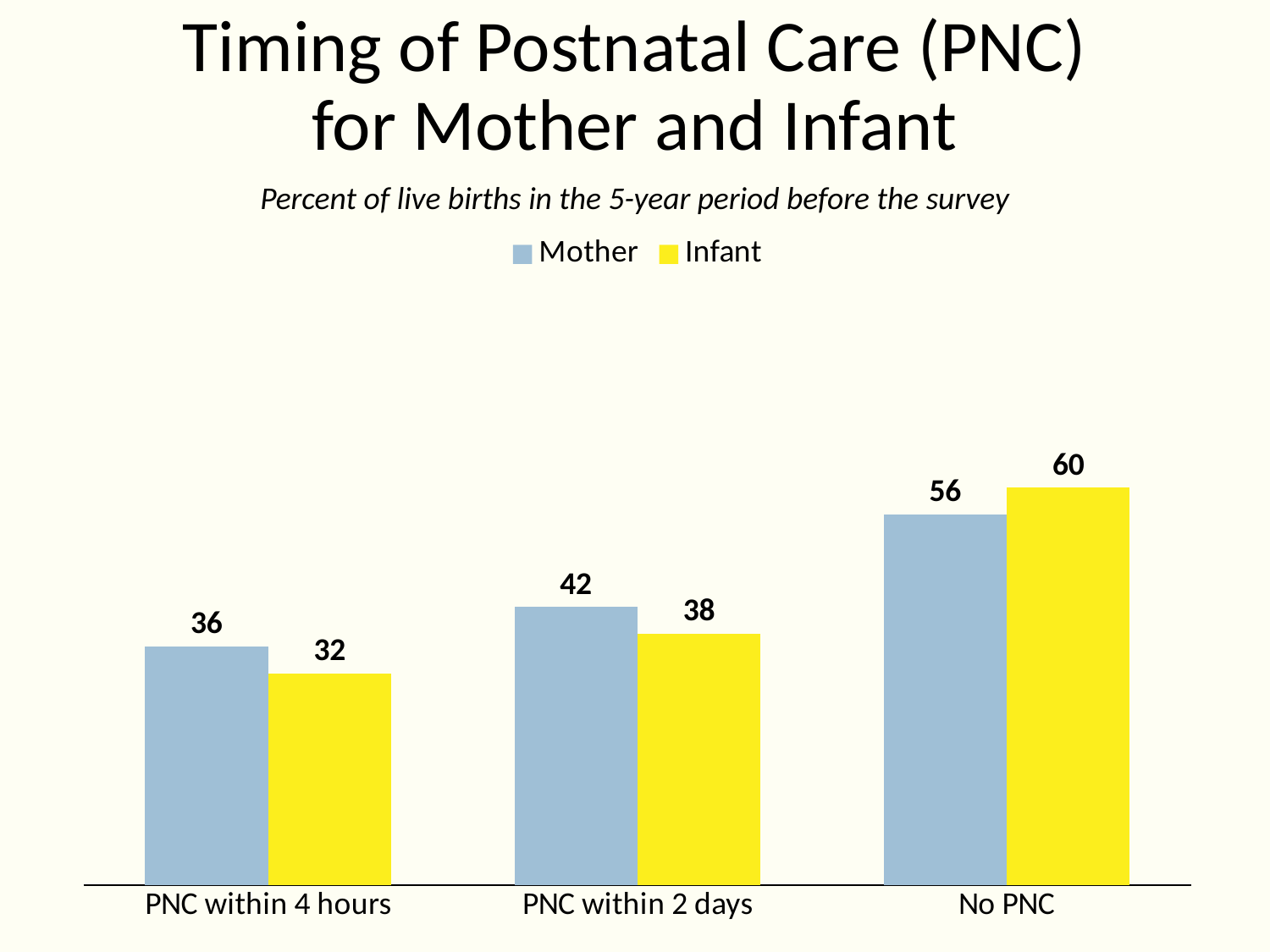

# Timing of Postnatal Care (PNC) for Mother and Infant
Percent of live births in the 5-year period before the survey

### Chart

| Category | Mother | Infant |
|---|---|---|
| PNC within 4 hours | 36.0 | 32.0 |
| PNC within 2 days | 42.0 | 38.0 |
| No PNC | 56.0 | 60.0 |